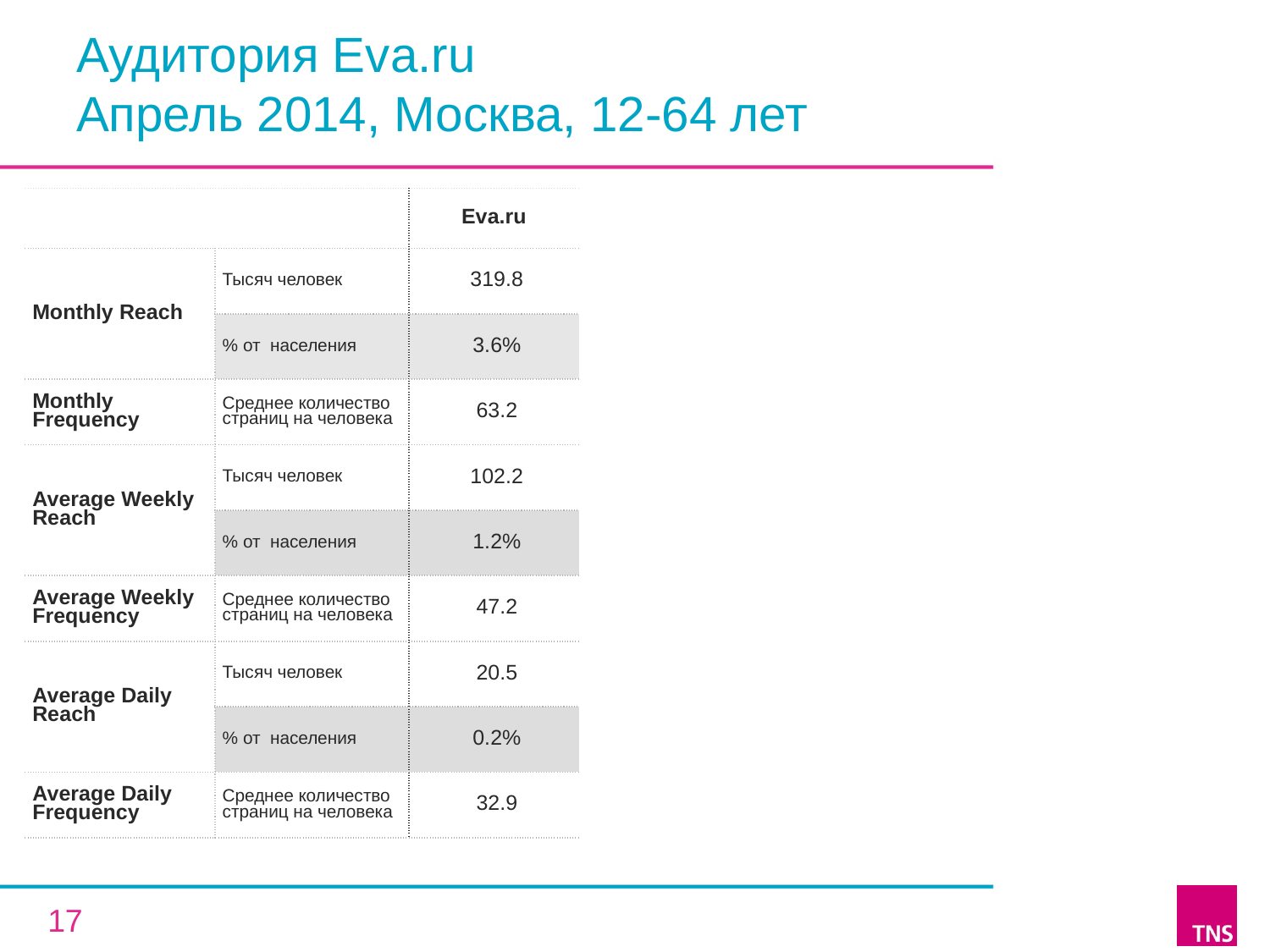

# Аудитория Eva.ru Апрель 2014, Москва, 12-64 лет
|  |  | Eva.ru |
| --- | --- | --- |
| Monthly Reach | Тысяч человек | 319.8 |
|  | % от населения | 3.6% |
| Monthly Frequency | Среднее количество страниц на человека | 63.2 |
| Average Weekly Reach | Тысяч человек | 102.2 |
|  | % от населения | 1.2% |
| Average Weekly Frequency | Среднее количество страниц на человека | 47.2 |
| Average Daily Reach | Тысяч человек | 20.5 |
|  | % от населения | 0.2% |
| Average Daily Frequency | Среднее количество страниц на человека | 32.9 |

17